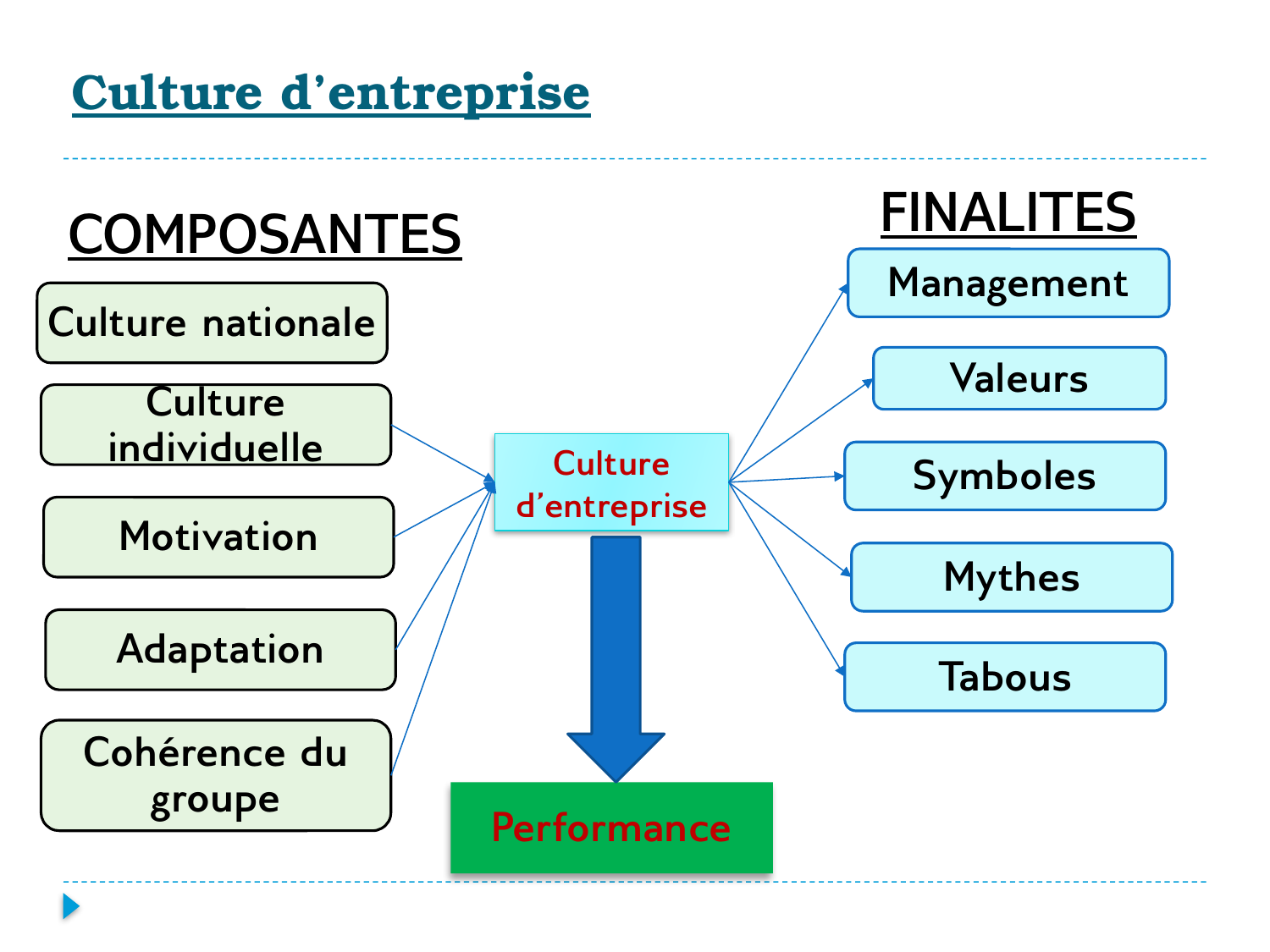

# Culture d’entreprise
FINALITES
COMPOSANTES

Management

Culture nationale

Valeurs

Culture individuelle
Culture d’entreprise

Symboles

Motivation

Mythes

Adaptation

Tabous

Cohérence du groupe

Performance